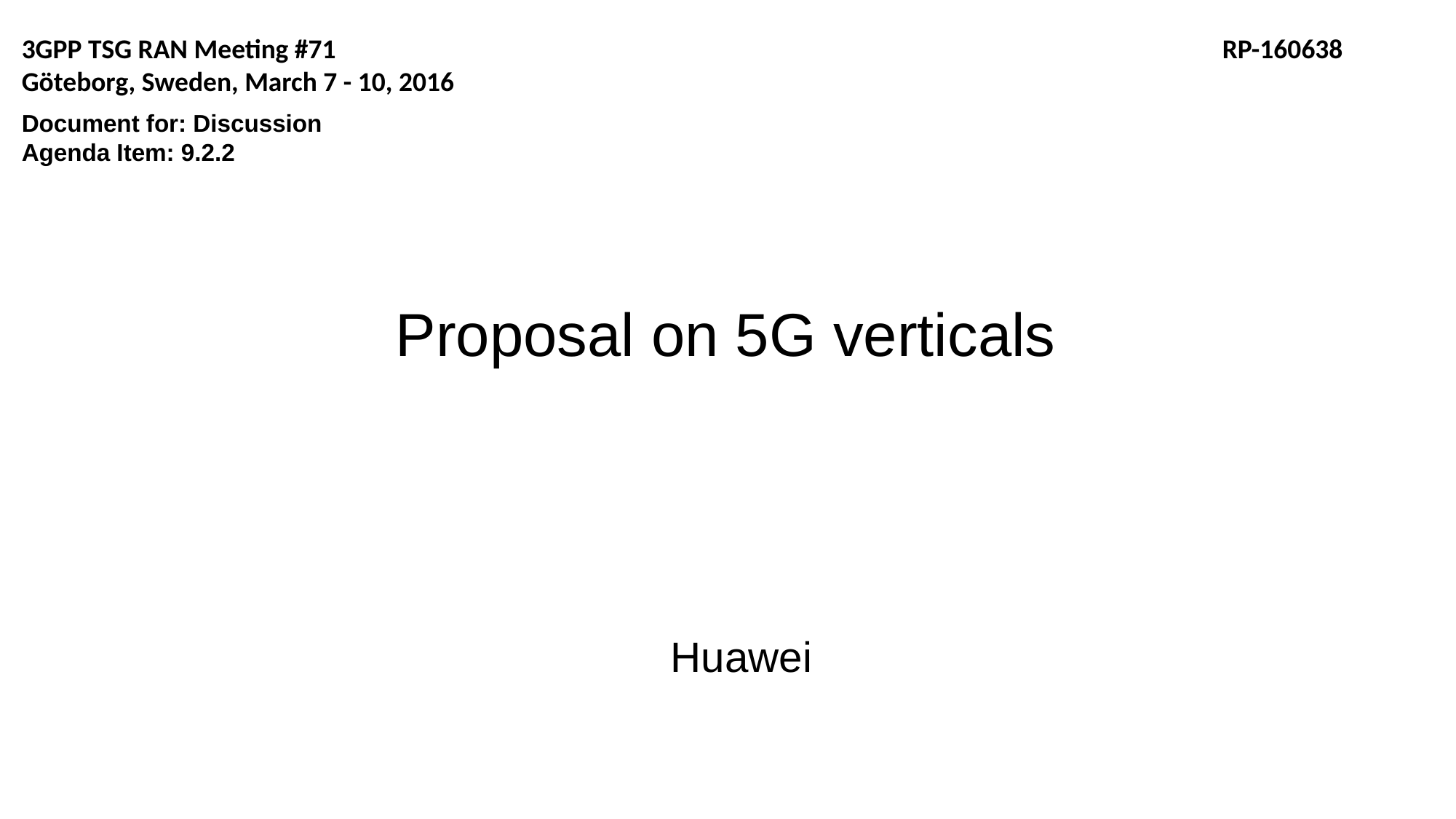

3GPP TSG RAN Meeting #71									RP-160638
Göteborg, Sweden, March 7 - 10, 2016

Document for: Discussion
Agenda Item: 9.2.2

# Proposal on 5G verticals
Huawei